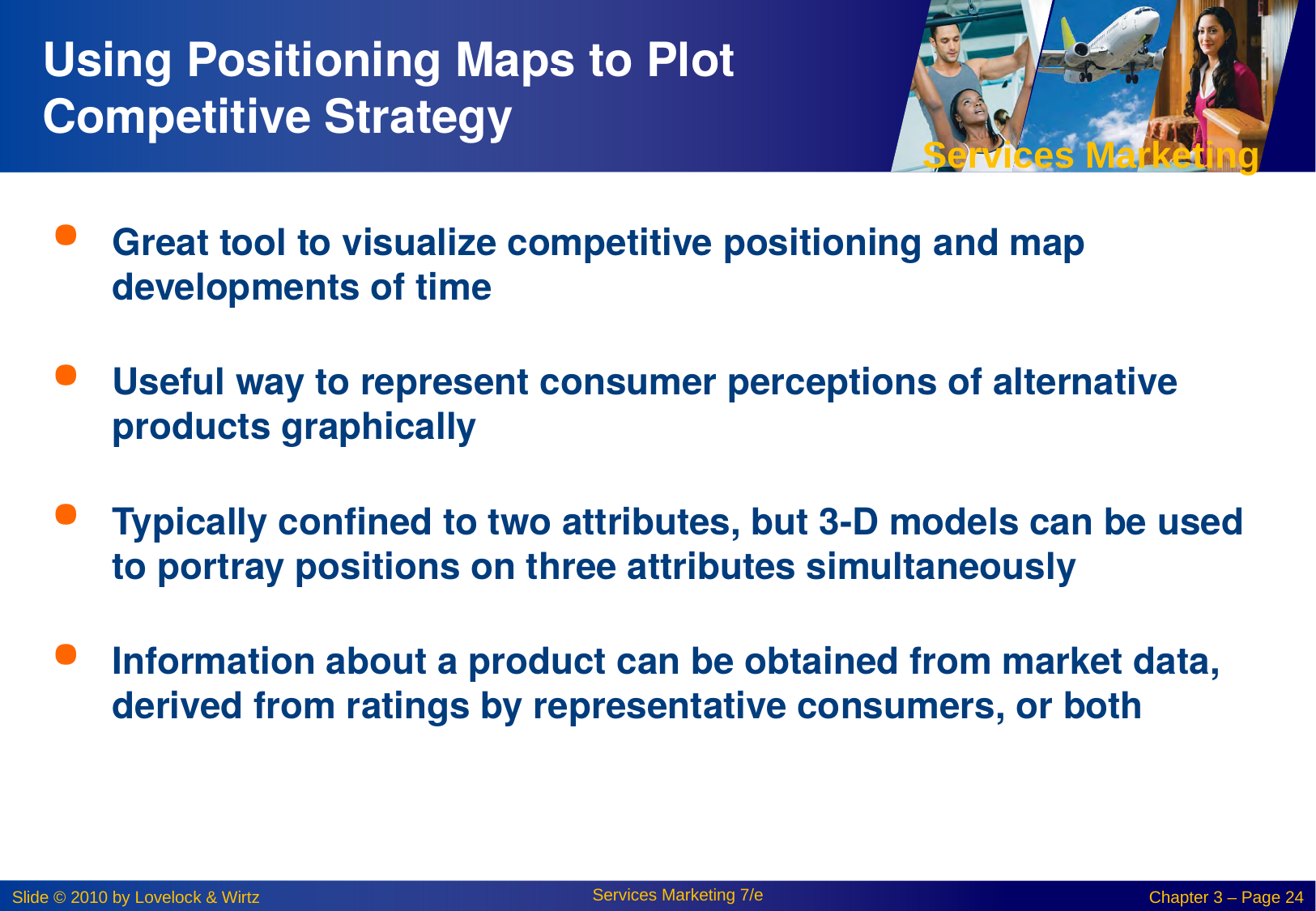

# Using Positioning Maps to Plot Competitive Strategy
Great tool to visualize competitive positioning and map developments of time
Useful way to represent consumer perceptions of alternative products graphically
Typically confined to two attributes, but 3-D models can be used to portray positions on three attributes simultaneously
Information about a product can be obtained from market data, derived from ratings by representative consumers, or both